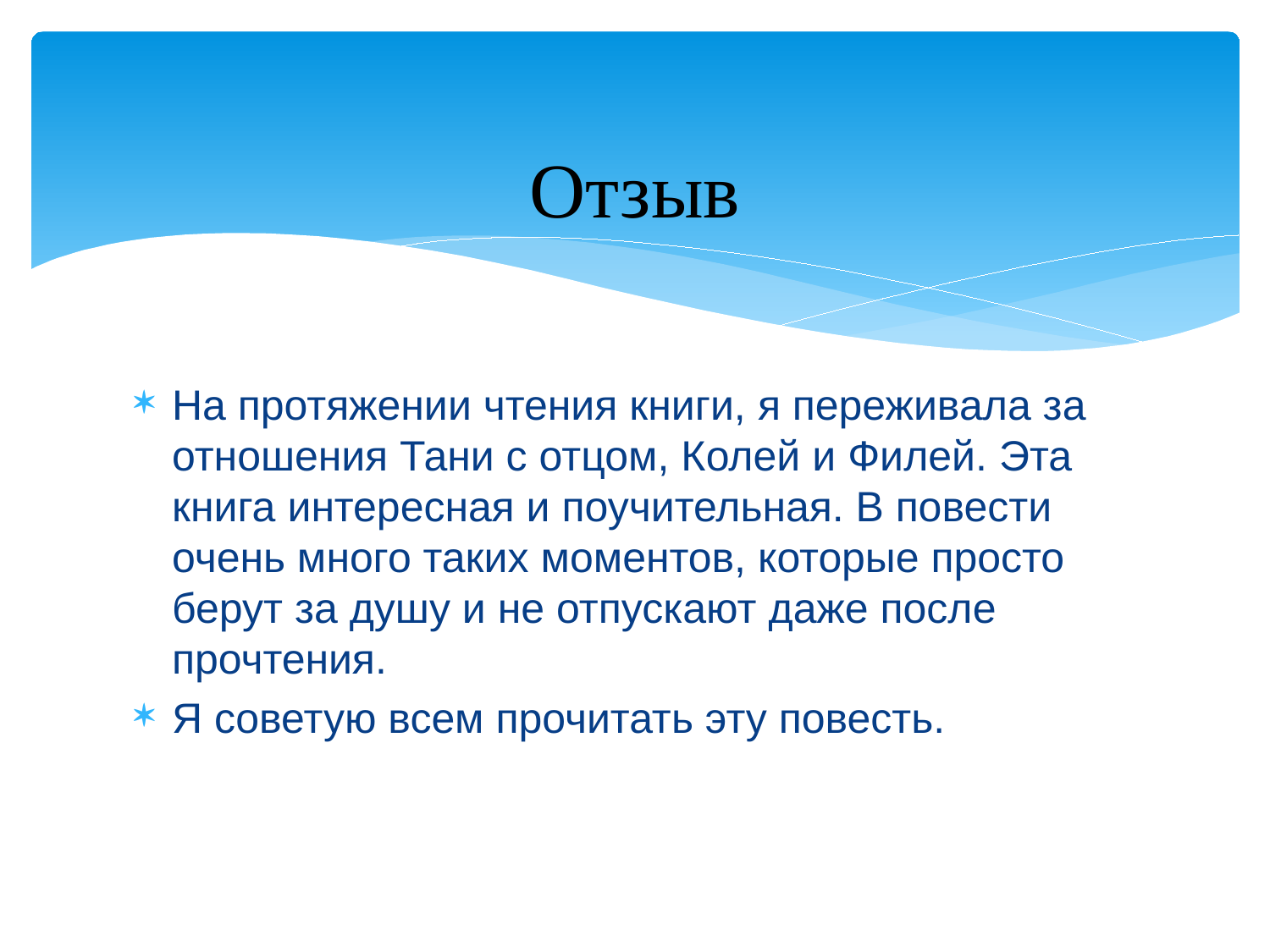

# Отзыв
На протяжении чтения книги, я переживала за отношения Тани с отцом, Колей и Филей. Эта книга интересная и поучительная. В повести очень много таких моментов, которые просто берут за душу и не отпускают даже после прочтения.
Я советую всем прочитать эту повесть.